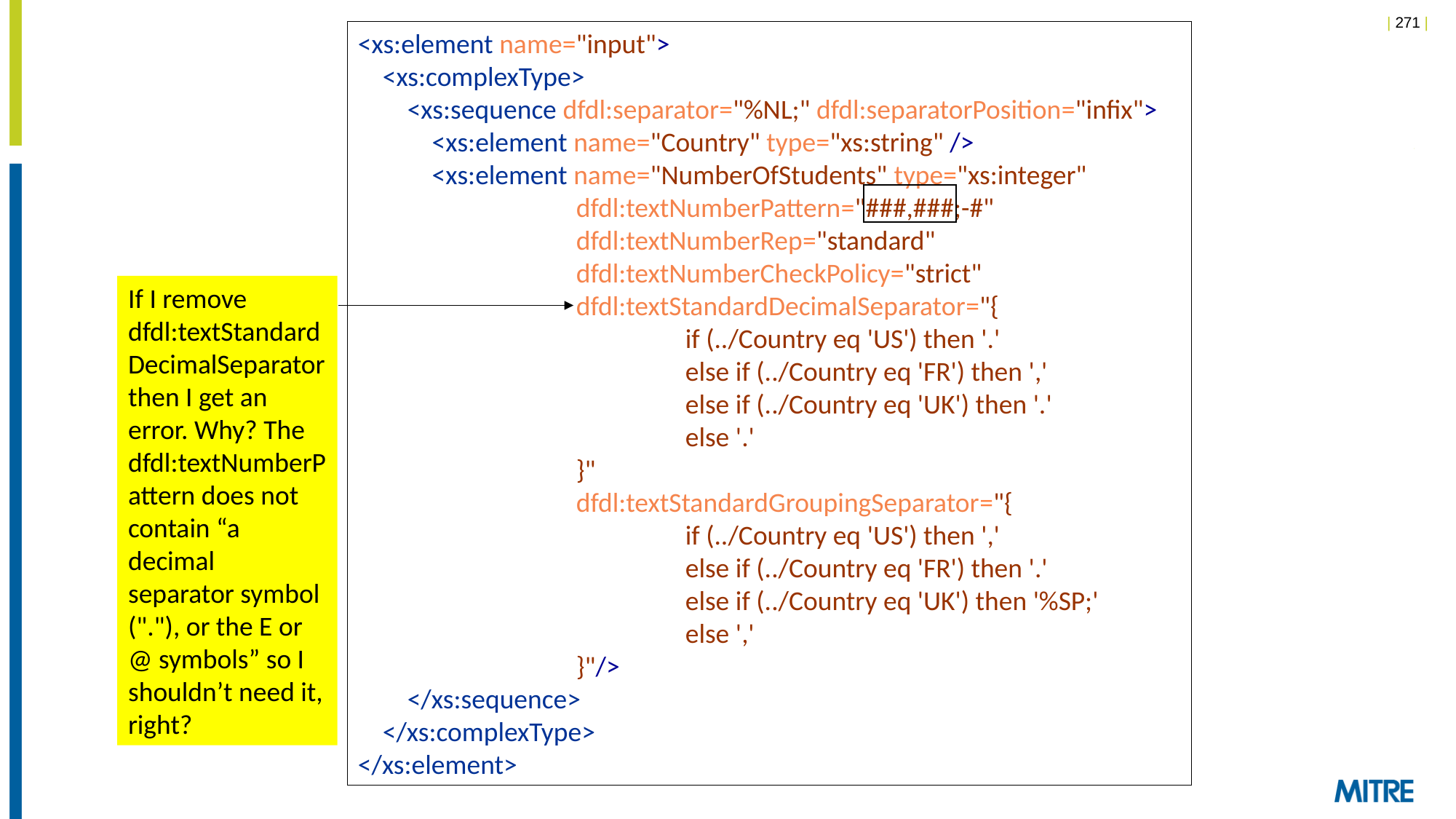

<xs:element name="input">
    <xs:complexType>
        <xs:sequence dfdl:separator="%NL;" dfdl:separatorPosition="infix">
            <xs:element name="Country" type="xs:string" />
            <xs:element name="NumberOfStudents" type="xs:integer"
                		dfdl:textNumberPattern="###,###;-#"
                		dfdl:textNumberRep="standard"
                		dfdl:textNumberCheckPolicy="strict"
               		dfdl:textStandardDecimalSeparator="{
                			if (../Country eq 'US') then '.'
                			else if (../Country eq 'FR') then ','
                			else if (../Country eq 'UK') then '.'
                			else '.'
                		}"
                		dfdl:textStandardGroupingSeparator="{
                			if (../Country eq 'US') then ','
                			else if (../Country eq 'FR') then '.'
                			else if (../Country eq 'UK') then '%SP;'
                			else ','
                		}"/>
        </xs:sequence>
    </xs:complexType>
</xs:element>

If I remove dfdl:textStandardDecimalSeparator then I get an error. Why? The dfdl:textNumberPattern does not contain “a decimal separator symbol ("."), or the E or @ symbols” so I shouldn’t need it, right?